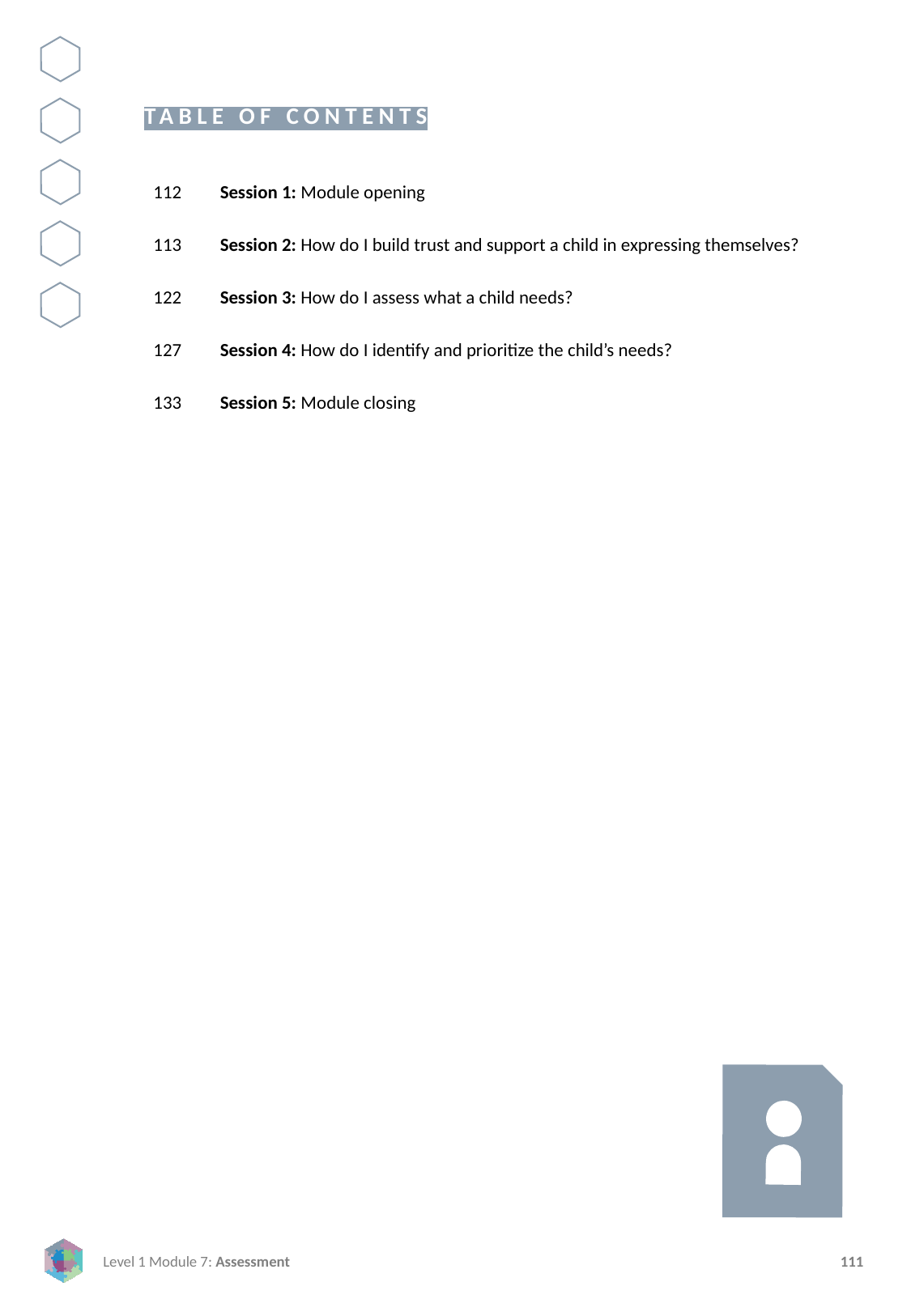

TABLE OF CONTENTS

112
113
122
127
133
Session 1: Module opening
Session 2: How do I build trust and support a child in expressing themselves?
Session 3: How do I assess what a child needs?
Session 4: How do I identify and prioritize the child’s needs?
Session 5: Module closing